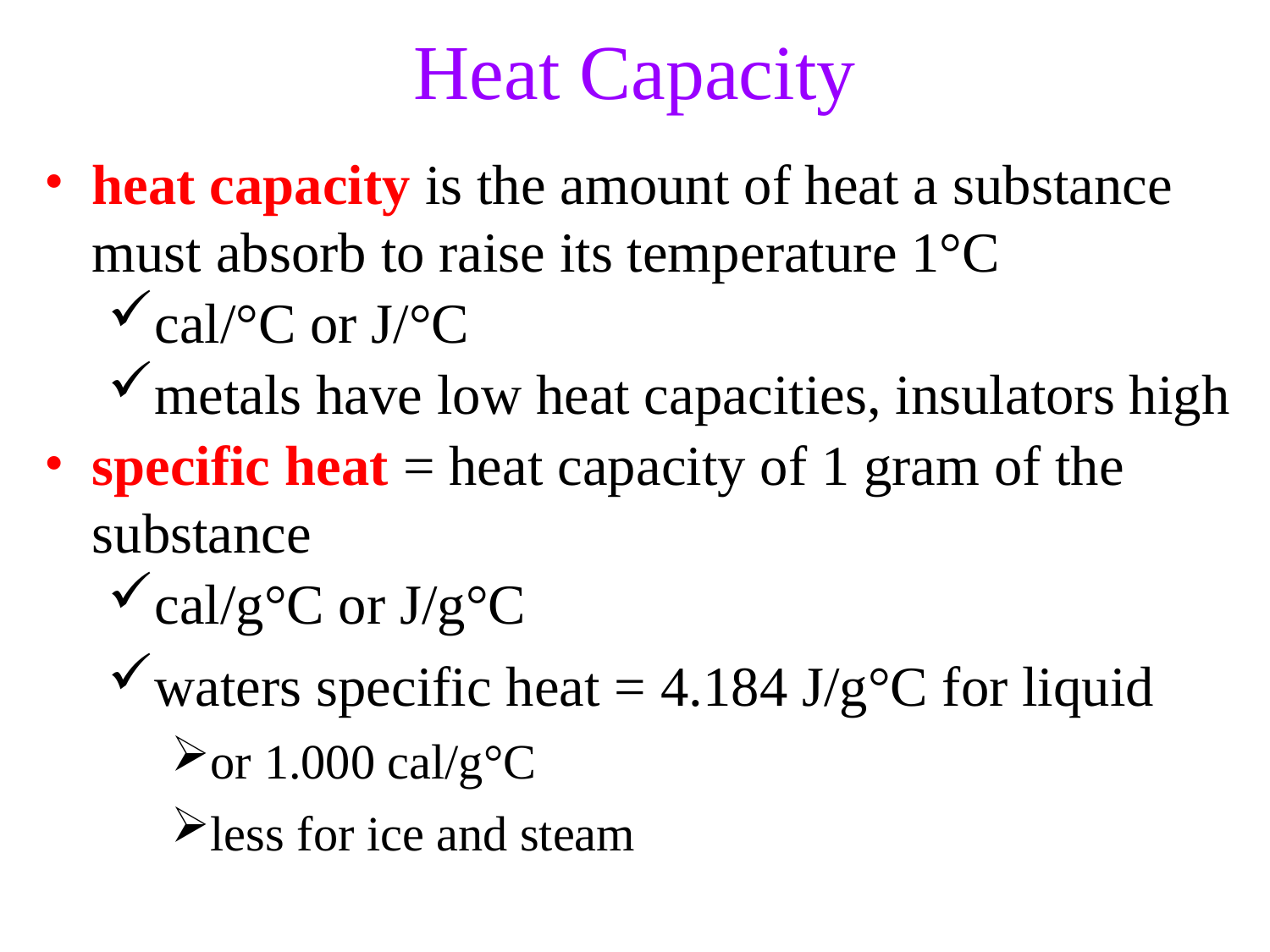

Heat Capacity
heat capacity is the amount of heat a substance must absorb to raise its temperature 1°C
cal/°C or J/°C
metals have low heat capacities, insulators high
specific heat = heat capacity of 1 gram of the substance
cal/g°C or J/g°C
waters specific heat = 4.184 J/g°C for liquid
or 1.000 cal/g°C
less for ice and steam